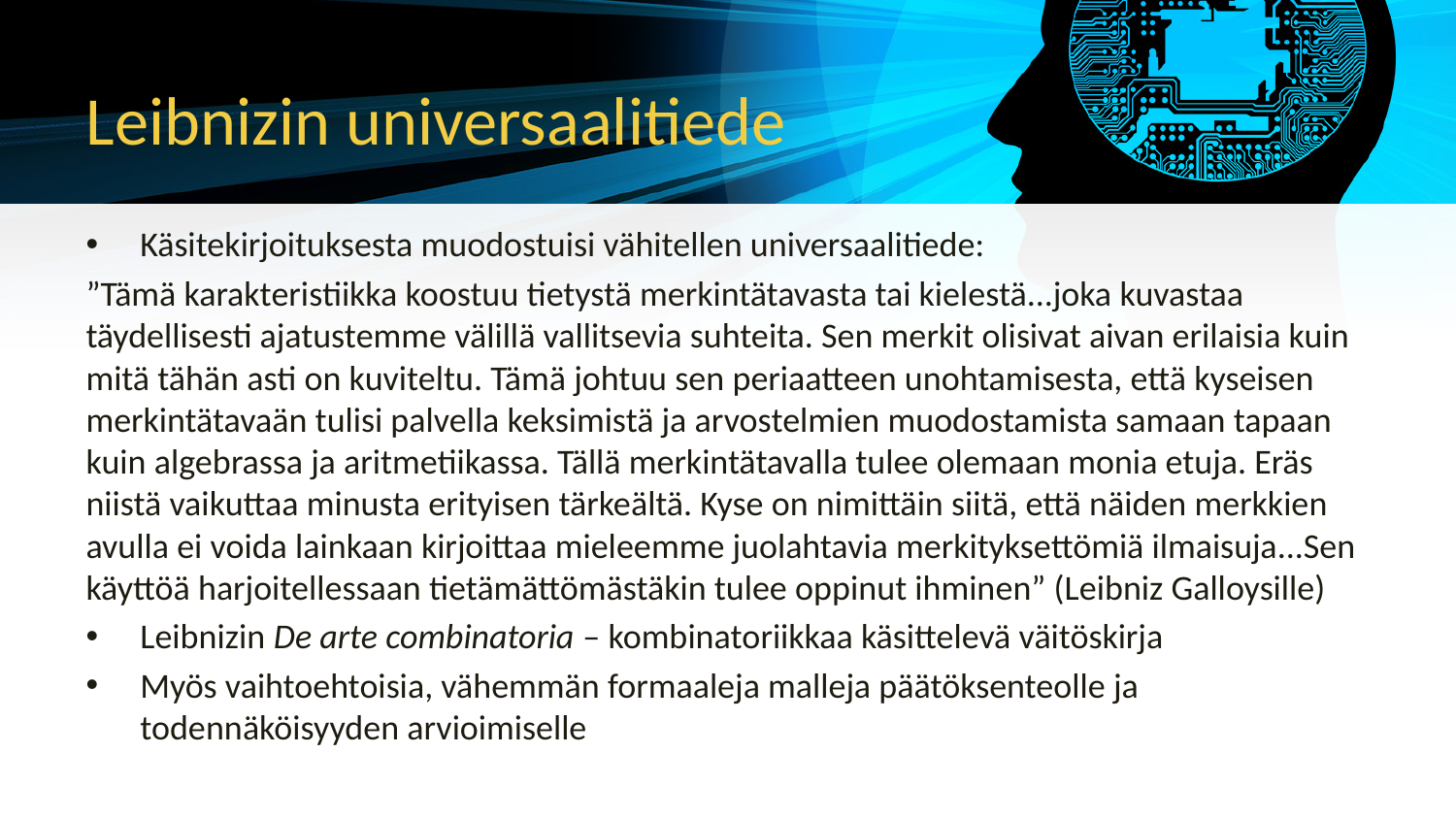

# Leibnizin universaalitiede
Käsitekirjoituksesta muodostuisi vähitellen universaalitiede:
”Tämä karakteristiikka koostuu tietystä merkintätavasta tai kielestä...joka kuvastaa täydellisesti ajatustemme välillä vallitsevia suhteita. Sen merkit olisivat aivan erilaisia kuin mitä tähän asti on kuviteltu. Tämä johtuu sen periaatteen unohtamisesta, että kyseisen merkintätavaän tulisi palvella keksimistä ja arvostelmien muodostamista samaan tapaan kuin algebrassa ja aritmetiikassa. Tällä merkintätavalla tulee olemaan monia etuja. Eräs niistä vaikuttaa minusta erityisen tärkeältä. Kyse on nimittäin siitä, että näiden merkkien avulla ei voida lainkaan kirjoittaa mieleemme juolahtavia merkityksettömiä ilmaisuja...Sen käyttöä harjoitellessaan tietämättömästäkin tulee oppinut ihminen” (Leibniz Galloysille)
Leibnizin De arte combinatoria – kombinatoriikkaa käsittelevä väitöskirja
Myös vaihtoehtoisia, vähemmän formaaleja malleja päätöksenteolle ja todennäköisyyden arvioimiselle